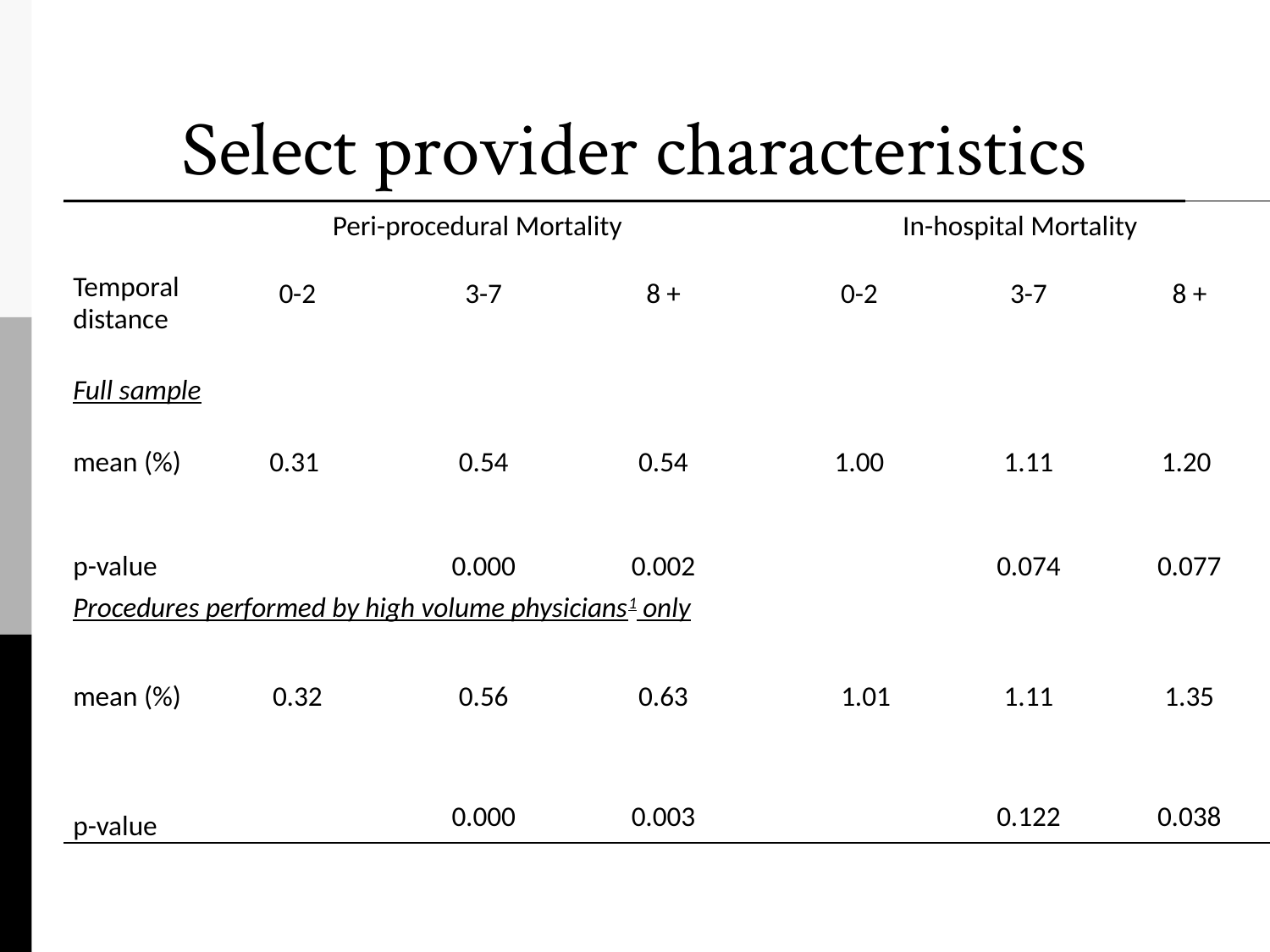

# Select provider characteristics
|  | Peri-procedural Mortality |  |  |  | In-hospital Mortality |  |  |  |
| --- | --- | --- | --- | --- | --- | --- | --- | --- |
| Temporal distance | 0-2 | 3-7 | 8 + |  | 0-2 |  | 3-7 | 8 + |
| Full sample |  |  |  |  |  |  |  |  |
| mean (%) | 0.31 | 0.54 | 0.54 |  | 1.00 |  | 1.11 | 1.20 |
| p-value |  | 0.000 | 0.002 |  |  |  | 0.074 | 0.077 |
| Procedures performed by high volume physicians1 only |  |  |  |  |  |  |  |  |
| mean (%) | 0.32 | 0.56 | 0.63 |  |  | 1.01 | 1.11 | 1.35 |
| p-value |  | 0.000 | 0.003 |  |  |  | 0.122 | 0.038 |